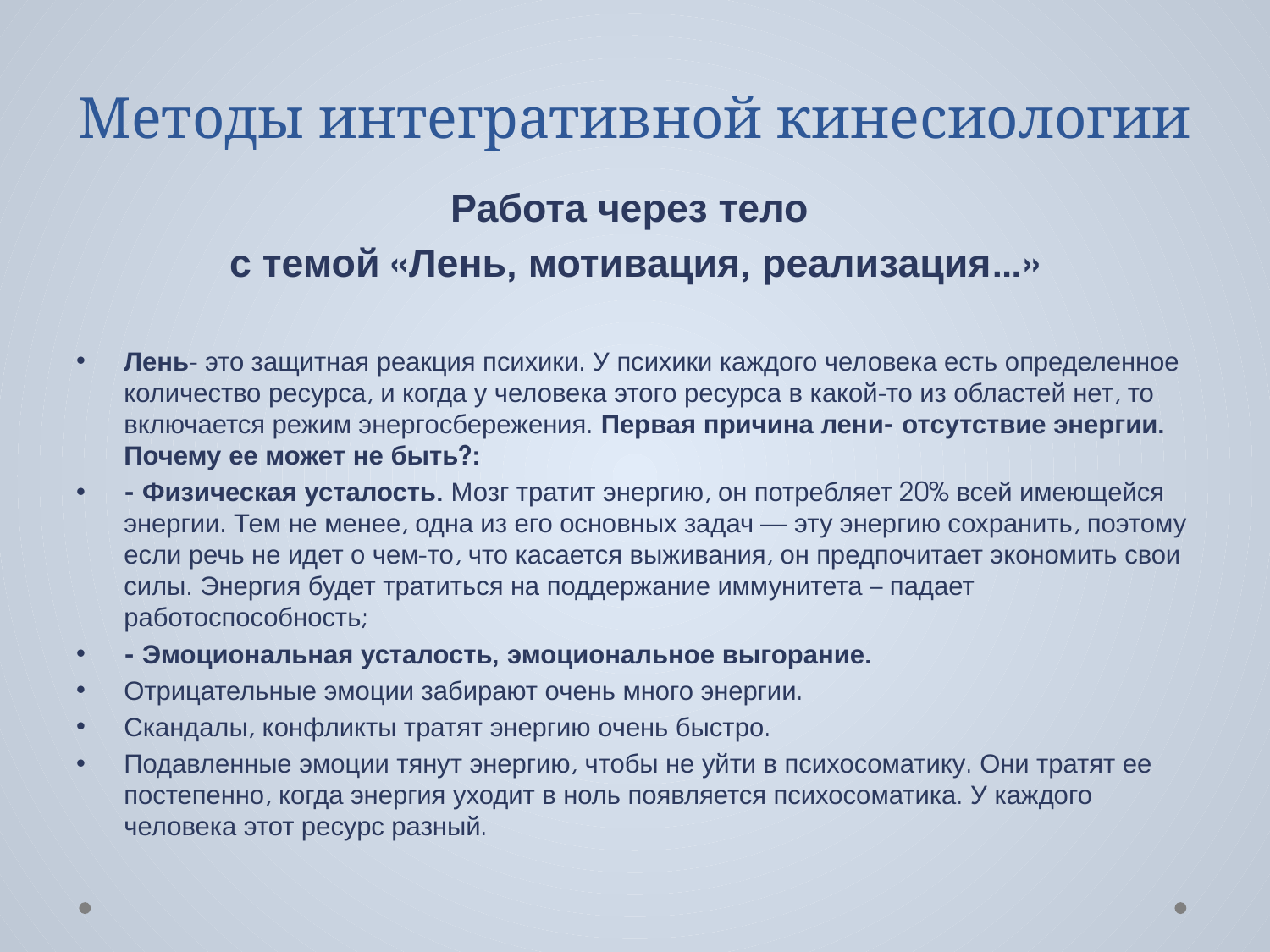

# Методы интегративной кинесиологии
Работа через тело
с темой «Лень, мотивация, реализация…»

Лень- это защитная реакция психики. У психики каждого человека есть определенное количество ресурса, и когда у человека этого ресурса в какой-то из областей нет, то включается режим энергосбережения. Первая причина лени- отсутствие энергии. Почему ее может не быть?:
- Физическая усталость. Мозг тратит энергию, он потребляет 20% всей имеющейся энергии. Тем не менее, одна из его основных задач — эту энергию сохранить, поэтому если речь не идет о чем-то, что касается выживания, он предпочитает экономить свои силы. Энергия будет тратиться на поддержание иммунитета – падает работоспособность;
- Эмоциональная усталость, эмоциональное выгорание.
Отрицательные эмоции забирают очень много энергии.
Скандалы, конфликты тратят энергию очень быстро.
Подавленные эмоции тянут энергию, чтобы не уйти в психосоматику. Они тратят ее постепенно, когда энергия уходит в ноль появляется психосоматика. У каждого человека этот ресурс разный.